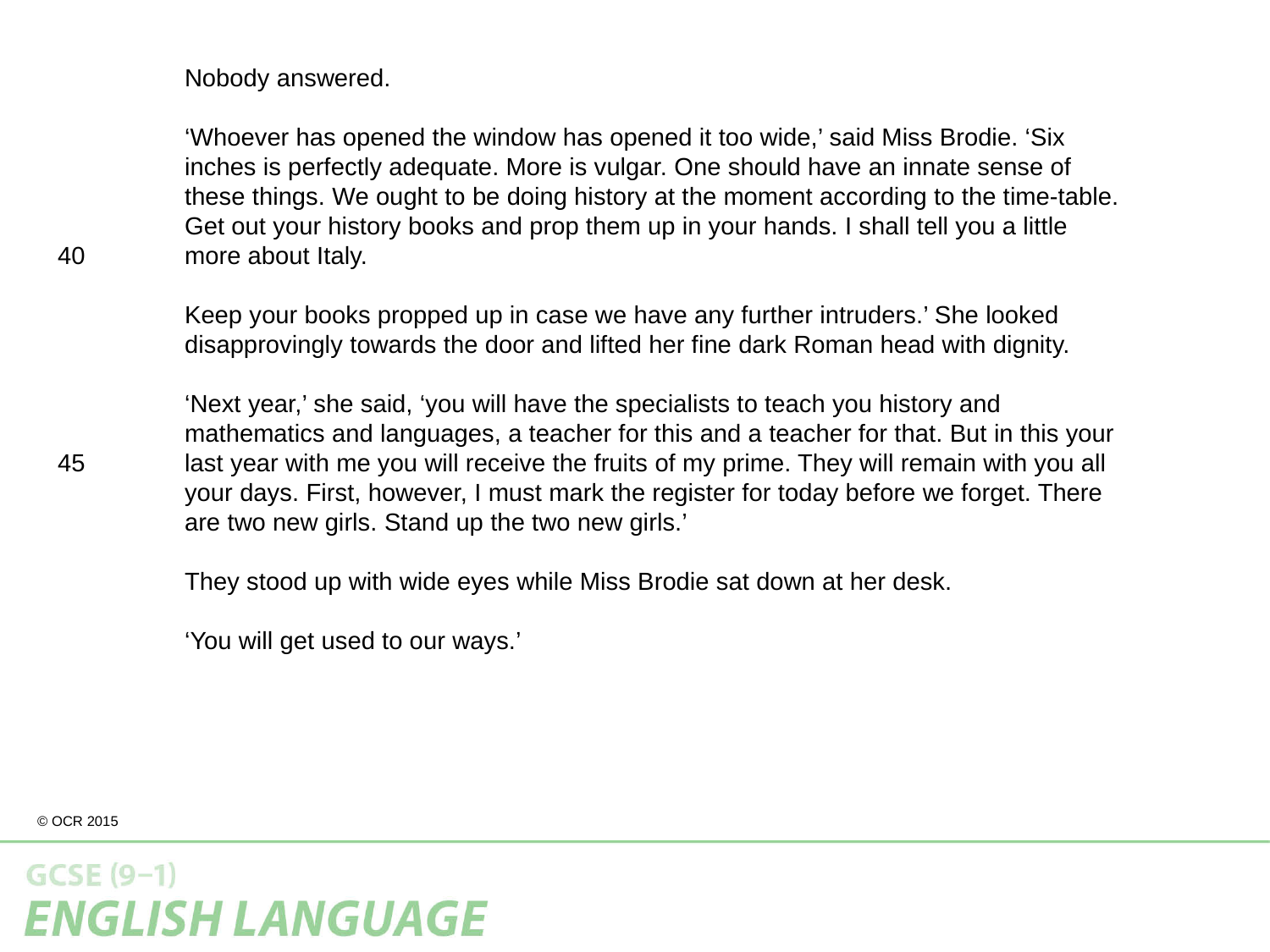

Nobody answered.

	‘Whoever has opened the window has opened it too wide,’ said Miss Brodie. ‘Six
	inches is perfectly adequate. More is vulgar. One should have an innate sense of
	these things. We ought to be doing history at the moment according to the time-table.
	Get out your history books and prop them up in your hands. I shall tell you a little
40	more about Italy.

	Keep your books propped up in case we have any further intruders.’ She looked
	disapprovingly towards the door and lifted her fine dark Roman head with dignity.

	‘Next year,’ she said, ‘you will have the specialists to teach you history and
	mathematics and languages, a teacher for this and a teacher for that. But in this your
45	last year with me you will receive the fruits of my prime. They will remain with you all
	your days. First, however, I must mark the register for today before we forget. There
	are two new girls. Stand up the two new girls.’

	They stood up with wide eyes while Miss Brodie sat down at her desk.

	‘You will get used to our ways.’